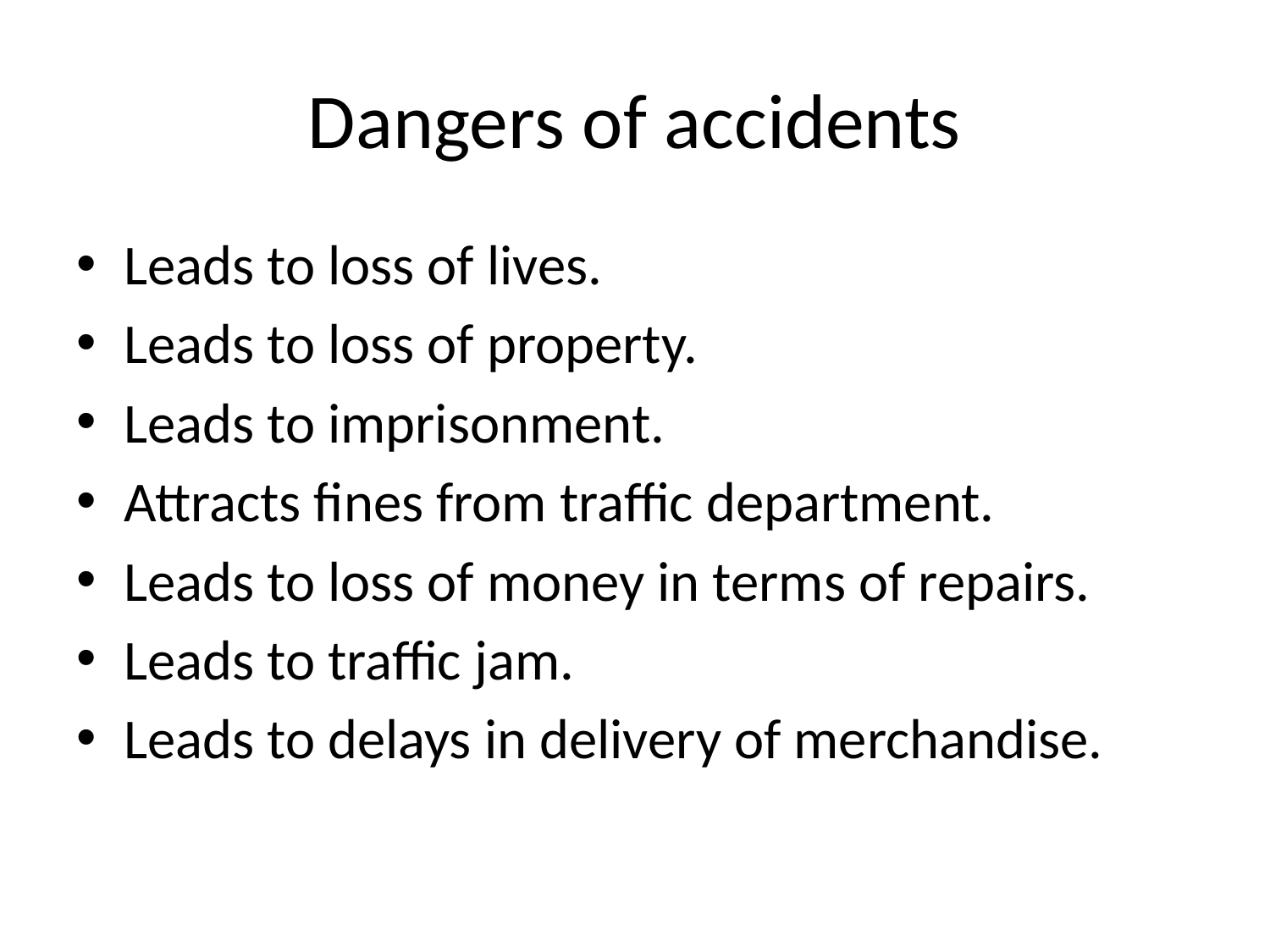

# Dangers of accidents
Leads to loss of lives.
Leads to loss of property.
Leads to imprisonment.
Attracts fines from traffic department.
Leads to loss of money in terms of repairs.
Leads to traffic jam.
Leads to delays in delivery of merchandise.